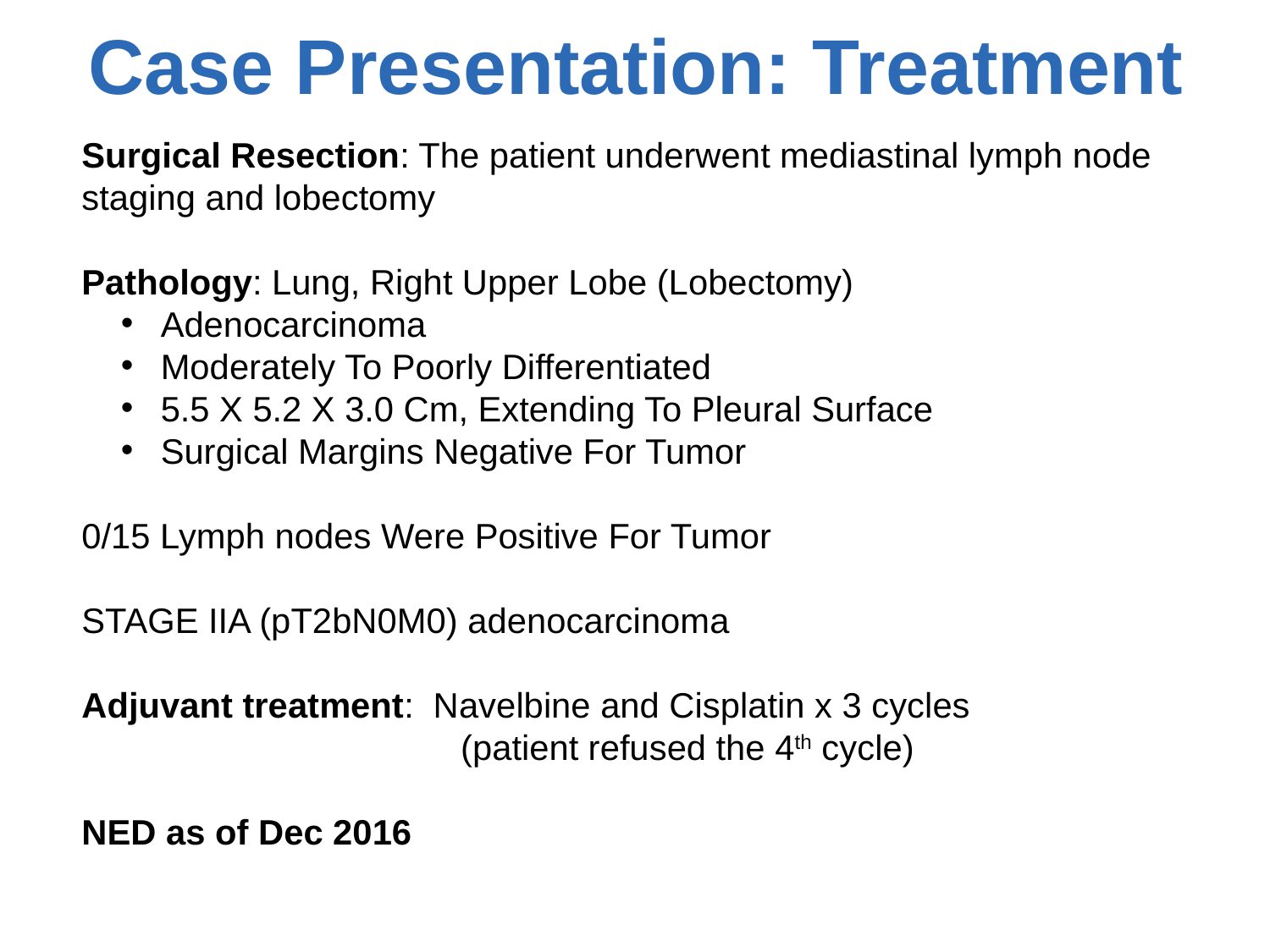

Case Presentation: Treatment
Surgical Resection: The patient underwent mediastinal lymph node staging and lobectomy

Pathology: Lung, Right Upper Lobe (Lobectomy)
Adenocarcinoma
Moderately To Poorly Differentiated
5.5 X 5.2 X 3.0 Cm, Extending To Pleural Surface
Surgical Margins Negative For Tumor

0/15 Lymph nodes Were Positive For Tumor
STAGE IIA (pT2bN0M0) adenocarcinoma

Adjuvant treatment:  Navelbine and Cisplatin x 3 cycles
   (patient refused the 4th cycle)

NED as of Dec 2016